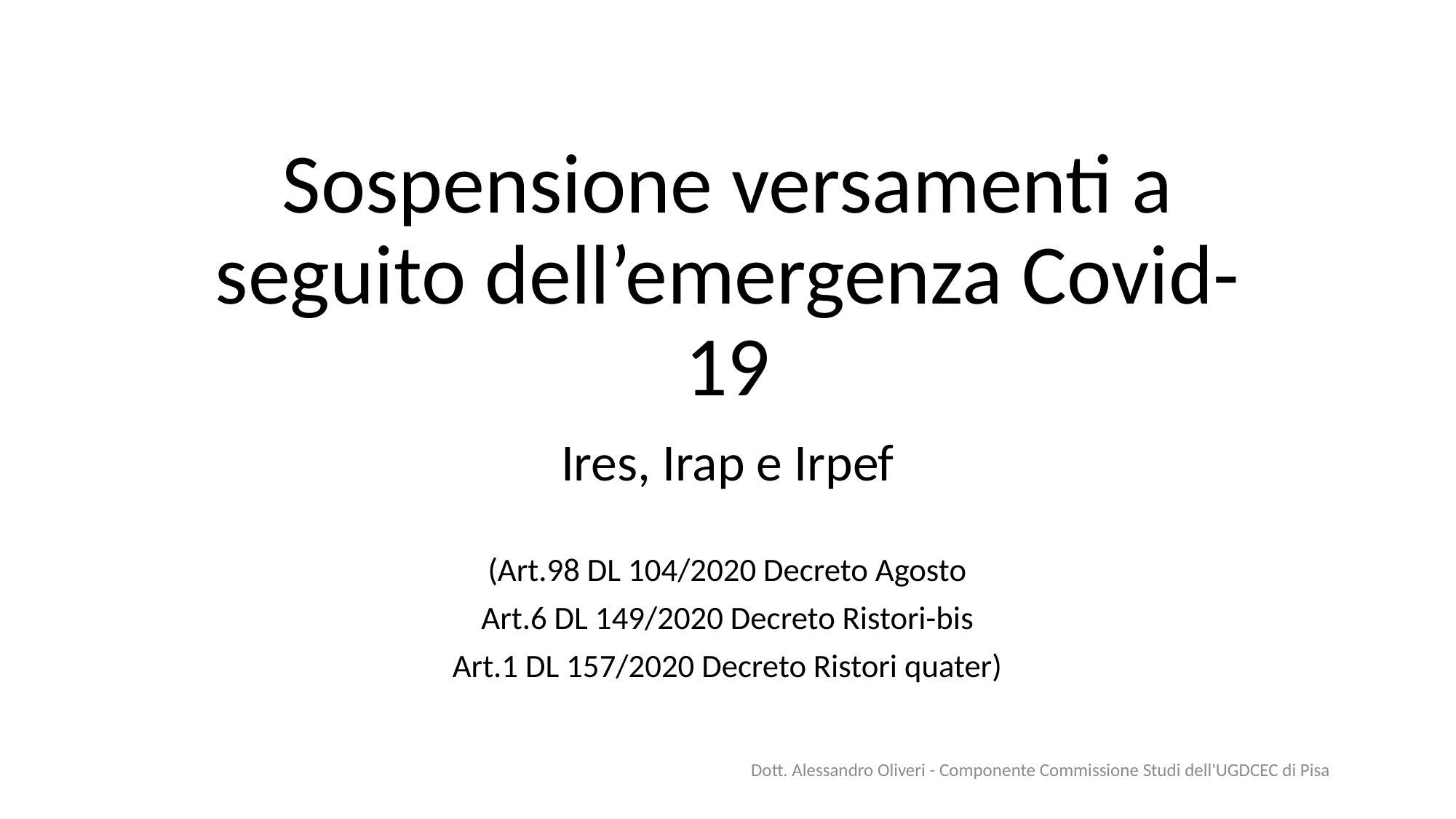

# Sospensione versamenti a seguito dell’emergenza Covid-19
Ires, Irap e Irpef

(Art.98 DL 104/2020 Decreto Agosto
Art.6 DL 149/2020 Decreto Ristori-bis
Art.1 DL 157/2020 Decreto Ristori quater)
Dott. Alessandro Oliveri - Componente Commissione Studi dell'UGDCEC di Pisa